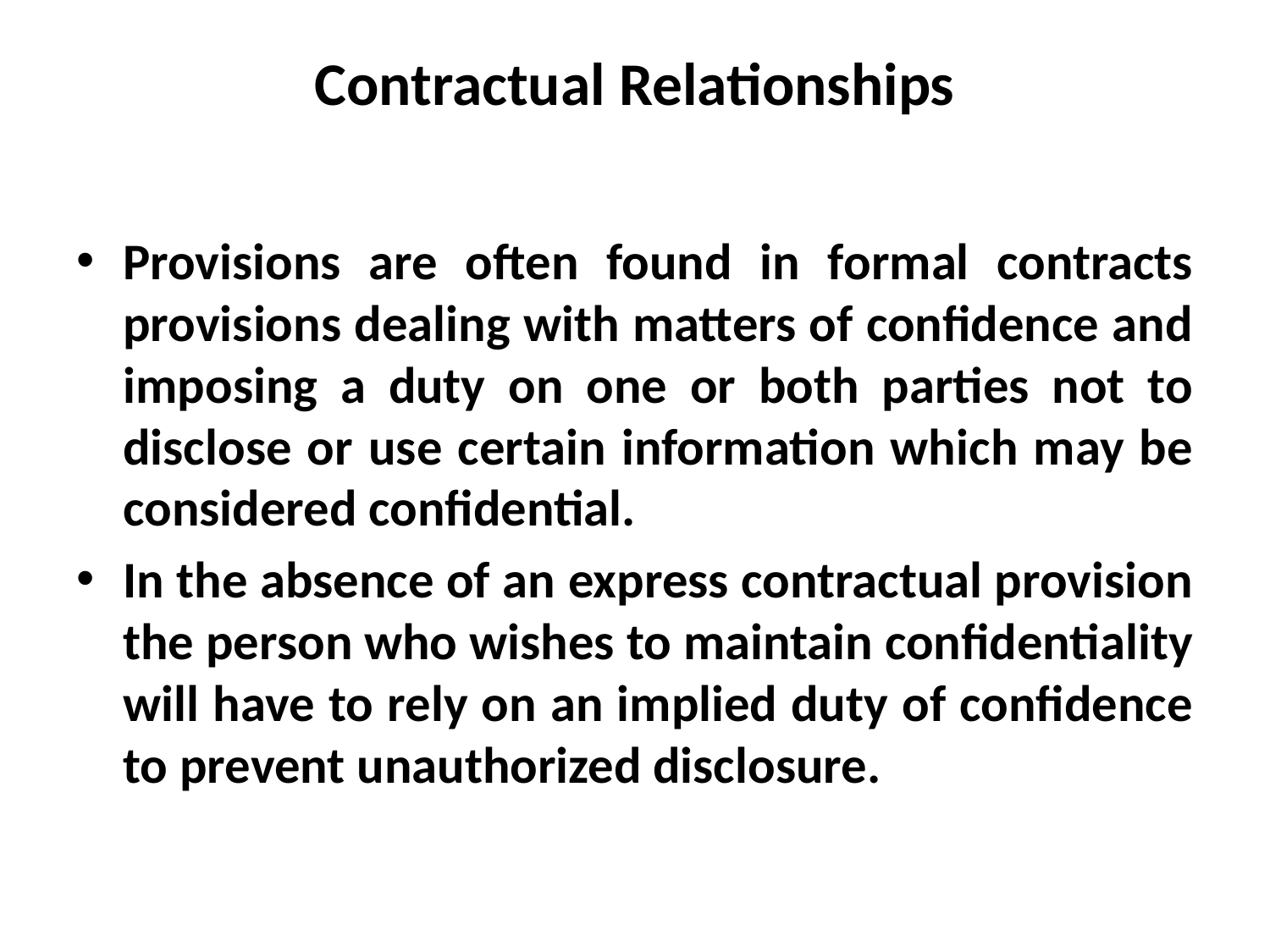

# Contractual Relationships
Provisions are often found in formal contracts provisions dealing with matters of confidence and imposing a duty on one or both parties not to disclose or use certain information which may be considered confidential.
In the absence of an express contractual provision the person who wishes to maintain confidentiality will have to rely on an implied duty of confidence to prevent unauthorized disclosure.